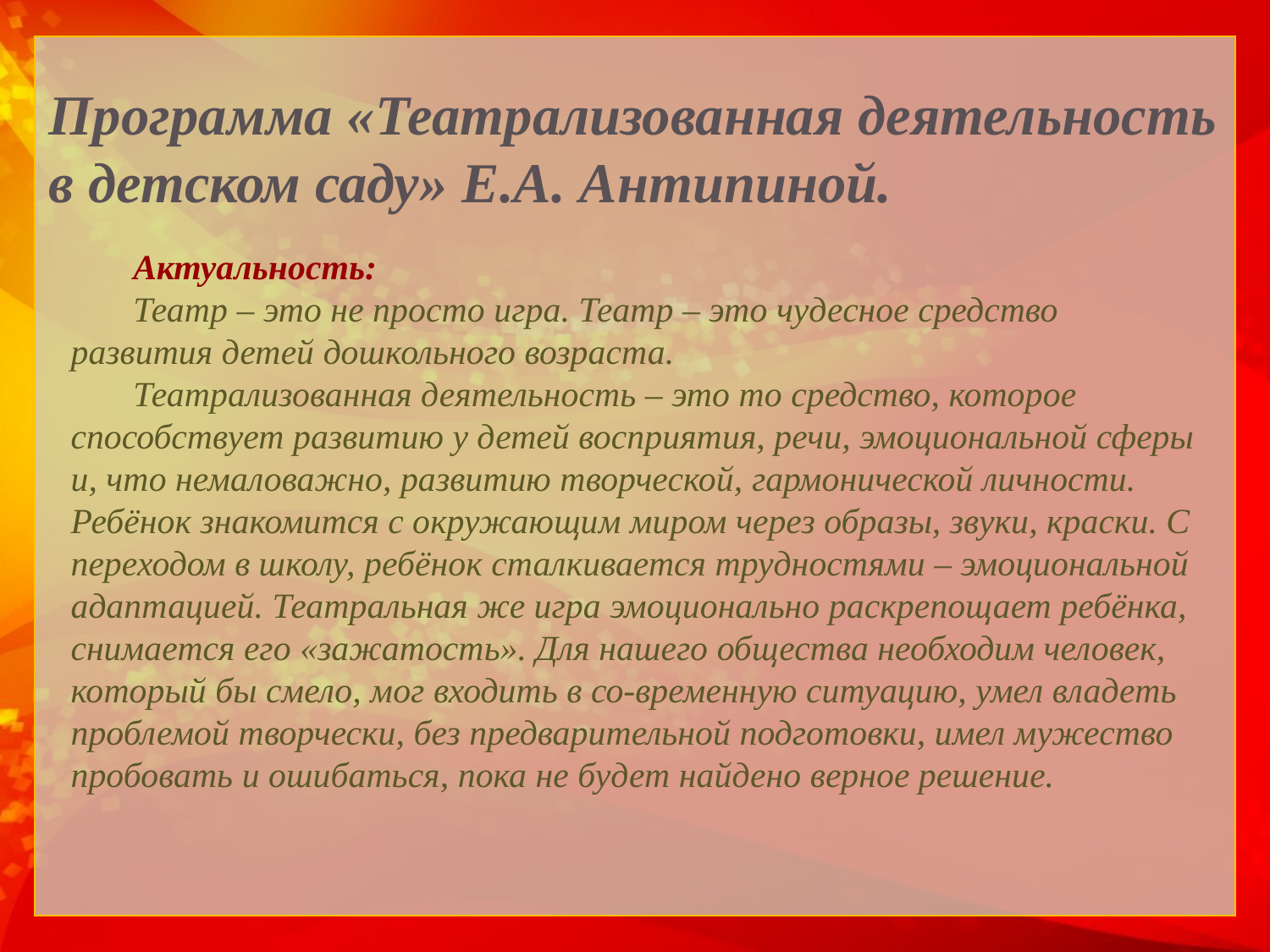

Программа «Театрализованная деятельность в детском саду» Е.А. Антипиной.
Актуальность:
Театр – это не просто игра. Театр – это чудесное средство развития детей дошкольного возраста.
Театрализованная деятельность – это то средство, которое способствует развитию у детей восприятия, речи, эмоциональной сферы и, что немаловажно, развитию творческой, гармонической личности. Ребёнок знакомится с окружающим миром через образы, звуки, краски. С переходом в школу, ребёнок сталкивается трудностями – эмоциональной адаптацией. Театральная же игра эмоционально раскрепощает ребёнка, снимается его «зажатость». Для нашего общества необходим человек, который бы смело, мог входить в со-временную ситуацию, умел владеть проблемой творчески, без предварительной подготовки, имел мужество пробовать и ошибаться, пока не будет найдено верное решение.